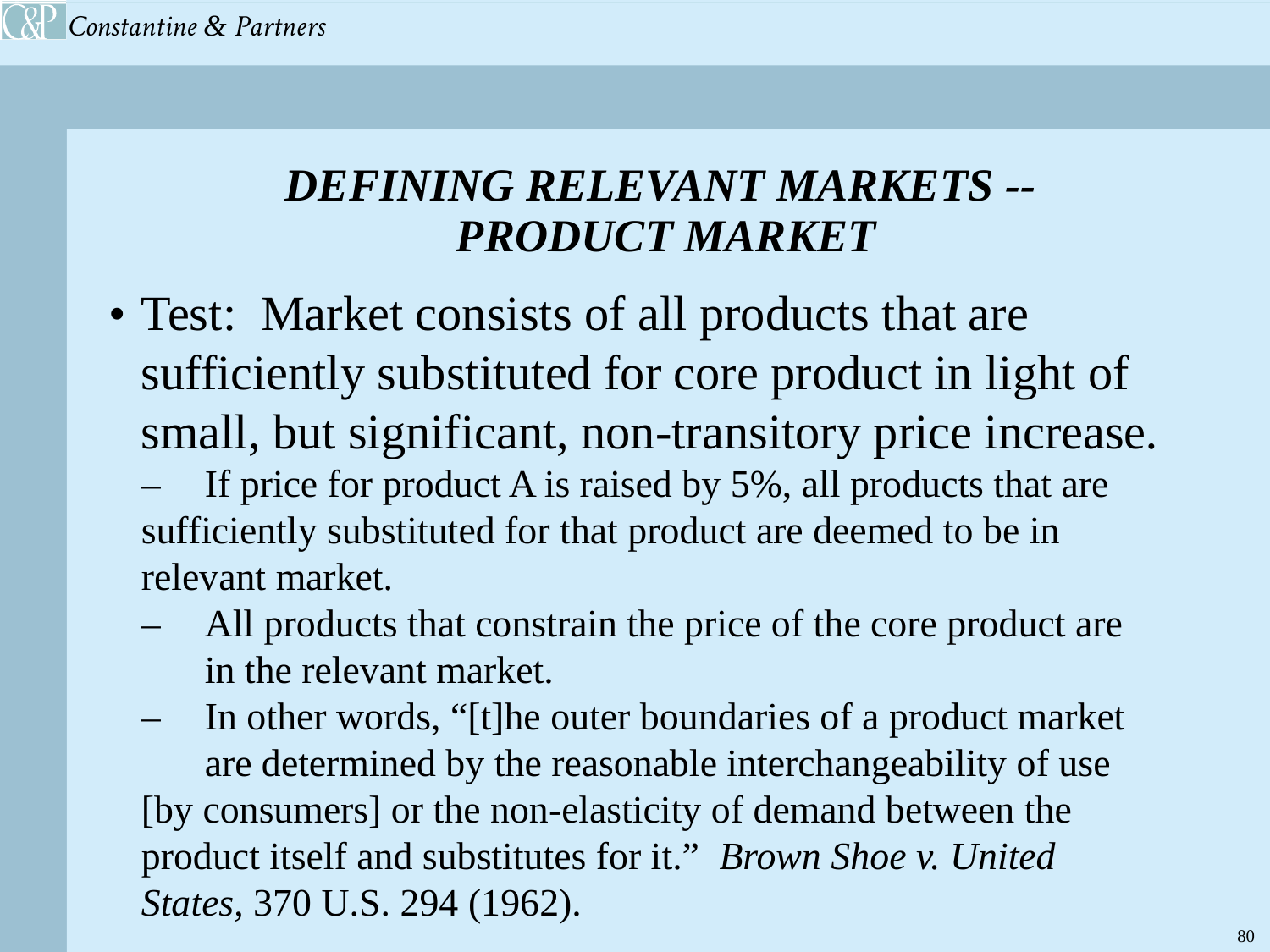

DEFINING RELEVANT MARKETS --
PRODUCT MARKET

• 	Test:  Market consists of all products that are 			sufficiently substituted for core product in light of 		small, but significant, non-transitory price increase.
	– 	If price for product A is raised by 5%, all products that are 			sufficiently substituted for that product are deemed to be in 			relevant market.
	– 	All products that constrain the price of the core product are 			in the relevant market.
	– 	In other words, “[t]he outer boundaries of a product market 			are determined by the reasonable interchangeability of use 			[by consumers] or the non-elasticity of demand between the 			product itself and substitutes for it.”  Brown Shoe v. United 			States, 370 U.S. 294 (1962).